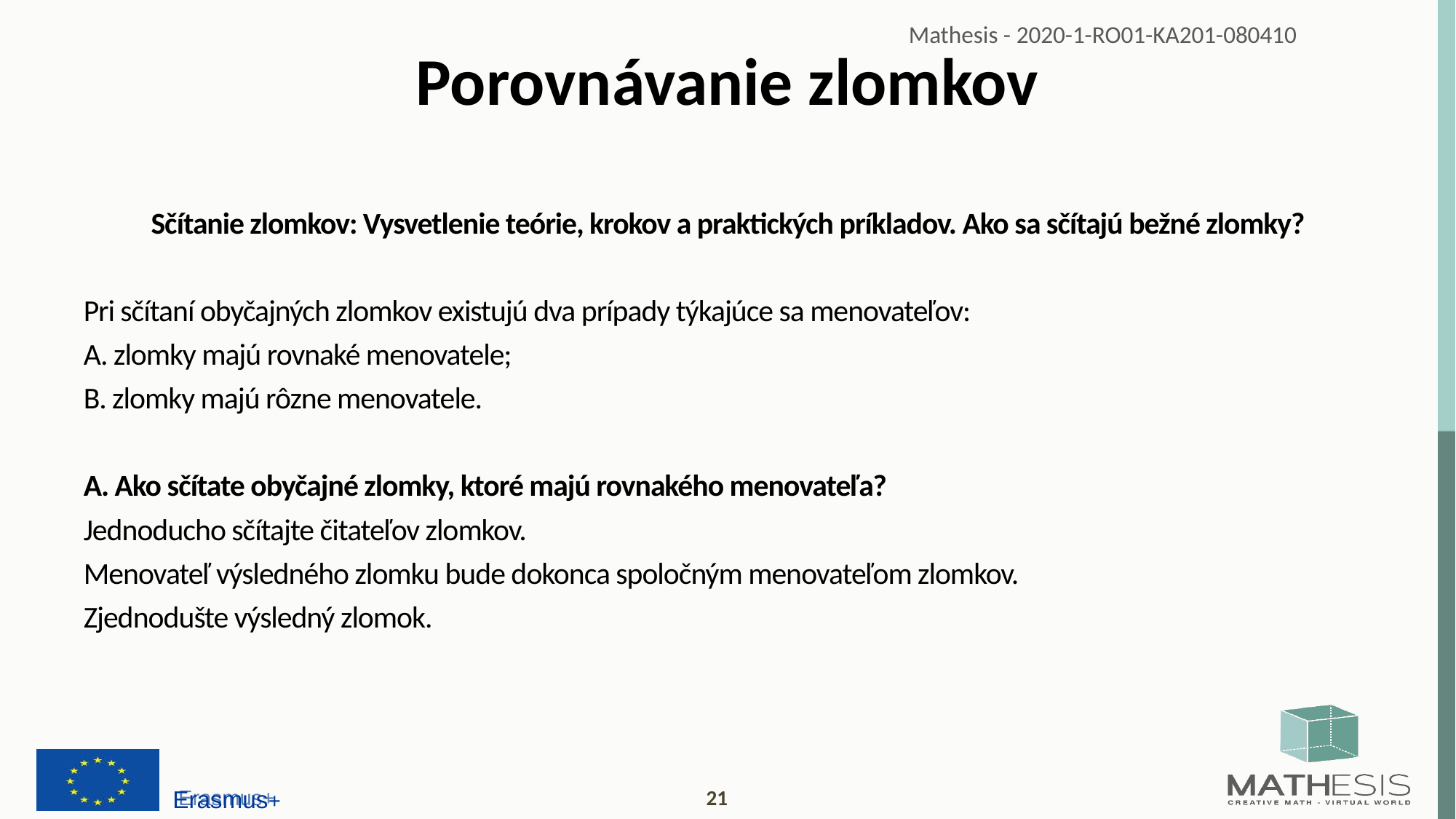

# Porovnávanie zlomkov
Sčítanie zlomkov: Vysvetlenie teórie, krokov a praktických príkladov. Ako sa sčítajú bežné zlomky?

Pri sčítaní obyčajných zlomkov existujú dva prípady týkajúce sa menovateľov:
A. zlomky majú rovnaké menovatele;
B. zlomky majú rôzne menovatele.

A. Ako sčítate obyčajné zlomky, ktoré majú rovnakého menovateľa?
Jednoducho sčítajte čitateľov zlomkov.
Menovateľ výsledného zlomku bude dokonca spoločným menovateľom zlomkov.
Zjednodušte výsledný zlomok.